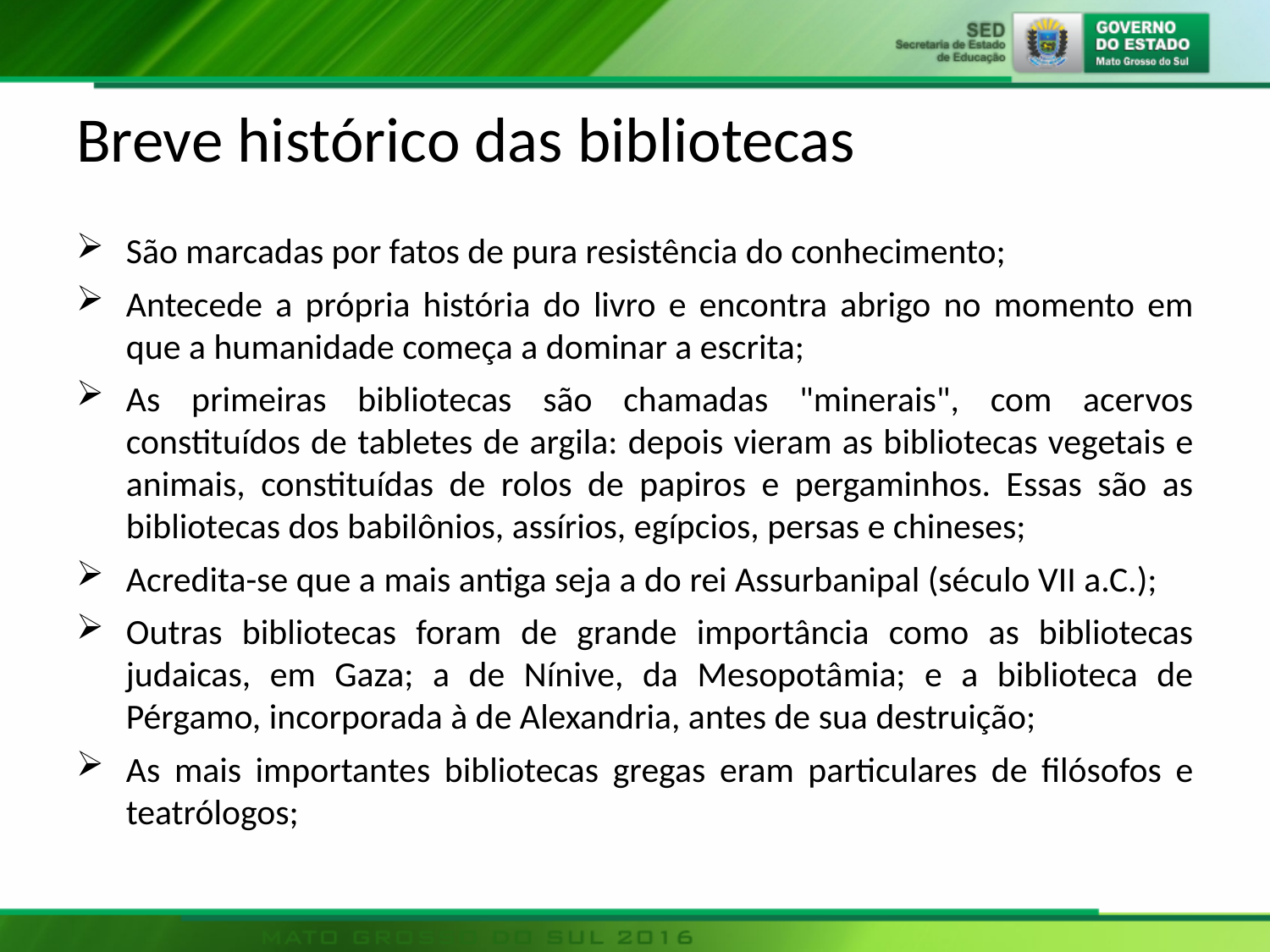

# Breve histórico das bibliotecas
São marcadas por fatos de pura resistência do conhecimento;
Antecede a própria história do livro e encontra abrigo no momento em que a humanidade começa a dominar a escrita;
As primeiras bibliotecas são chamadas "minerais", com acervos constituídos de tabletes de argila: depois vieram as bibliotecas vegetais e animais, constituídas de rolos de papiros e pergaminhos. Essas são as bibliotecas dos babilônios, assírios, egípcios, persas e chineses;
Acredita-se que a mais antiga seja a do rei Assurbanipal (século VII a.C.);
Outras bibliotecas foram de grande importância como as bibliotecas judaicas, em Gaza; a de Nínive, da Mesopotâmia; e a biblioteca de Pérgamo, incorporada à de Alexandria, antes de sua destruição;
As mais importantes bibliotecas gregas eram particulares de filósofos e teatrólogos;